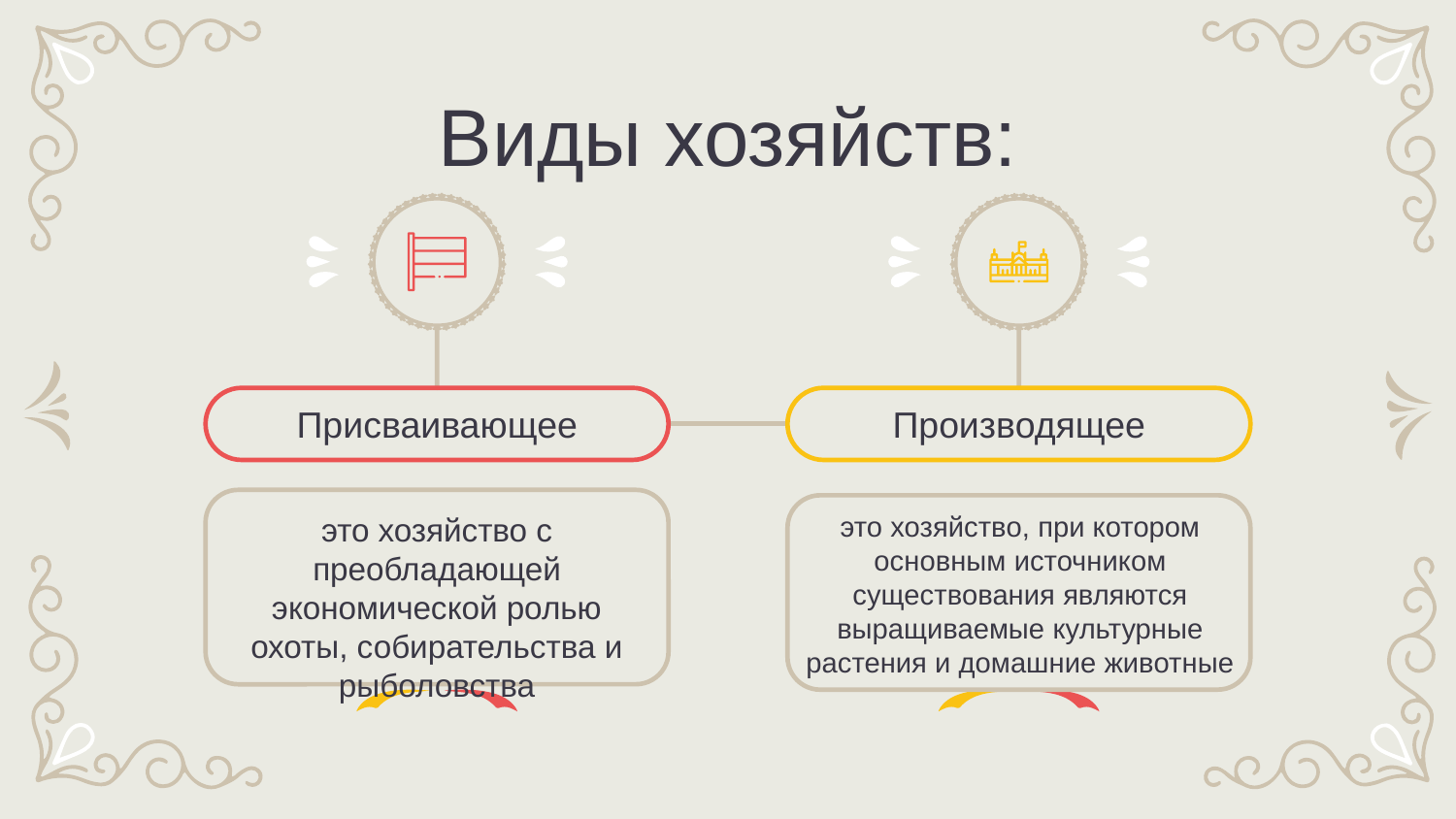

# Виды хозяйств:

Присваивающее
Производящее

это хозяйство, при котором основным источником существования являются выращиваемые культурные растения и домашние животные
это хозяйство с преобладающей экономической ролью охоты, собирательства и рыболовства